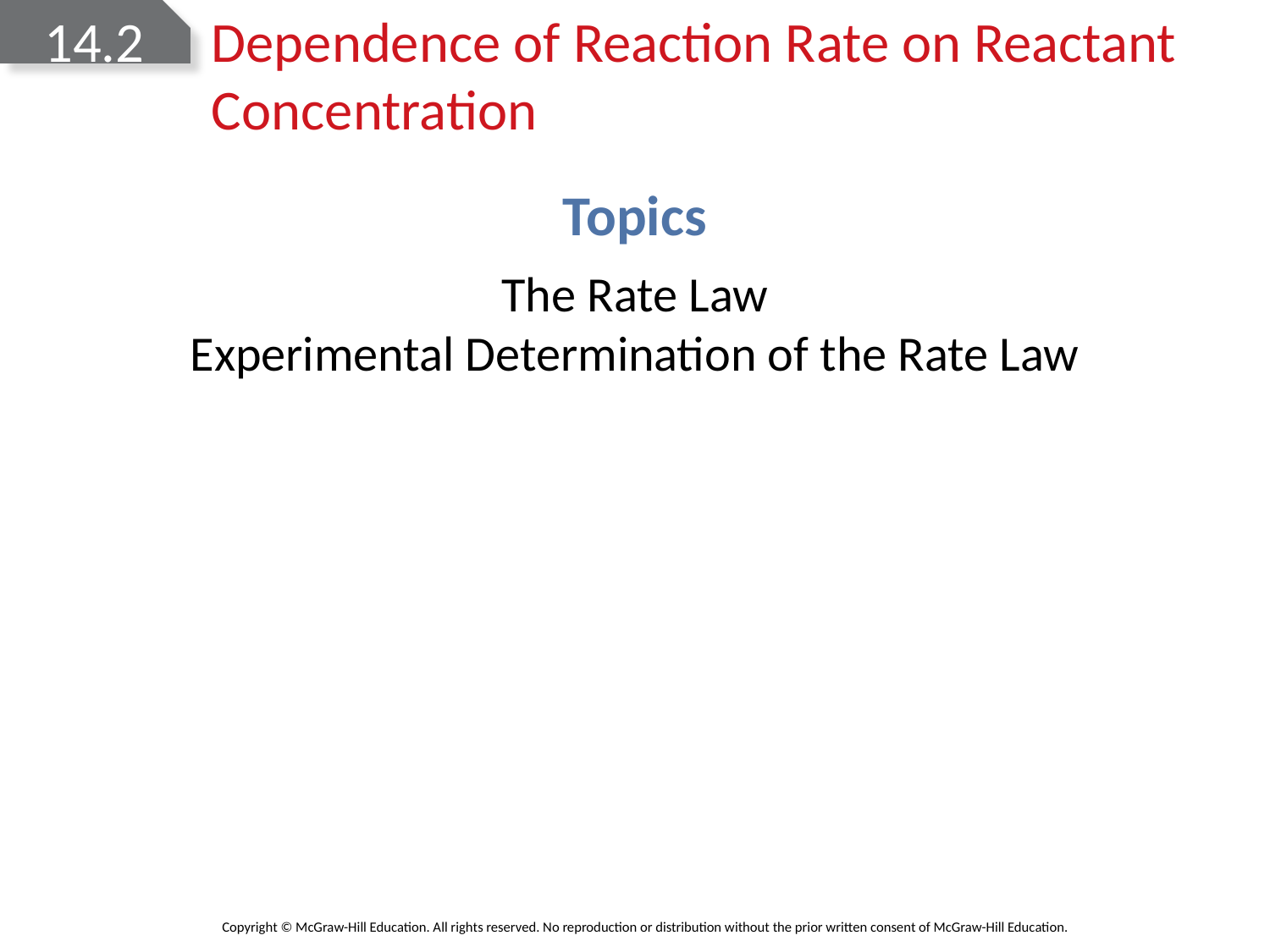

# 14.2 Dependence of Reaction Rate on Reactant Concentration
Topics
The Rate Law
Experimental Determination of the Rate Law